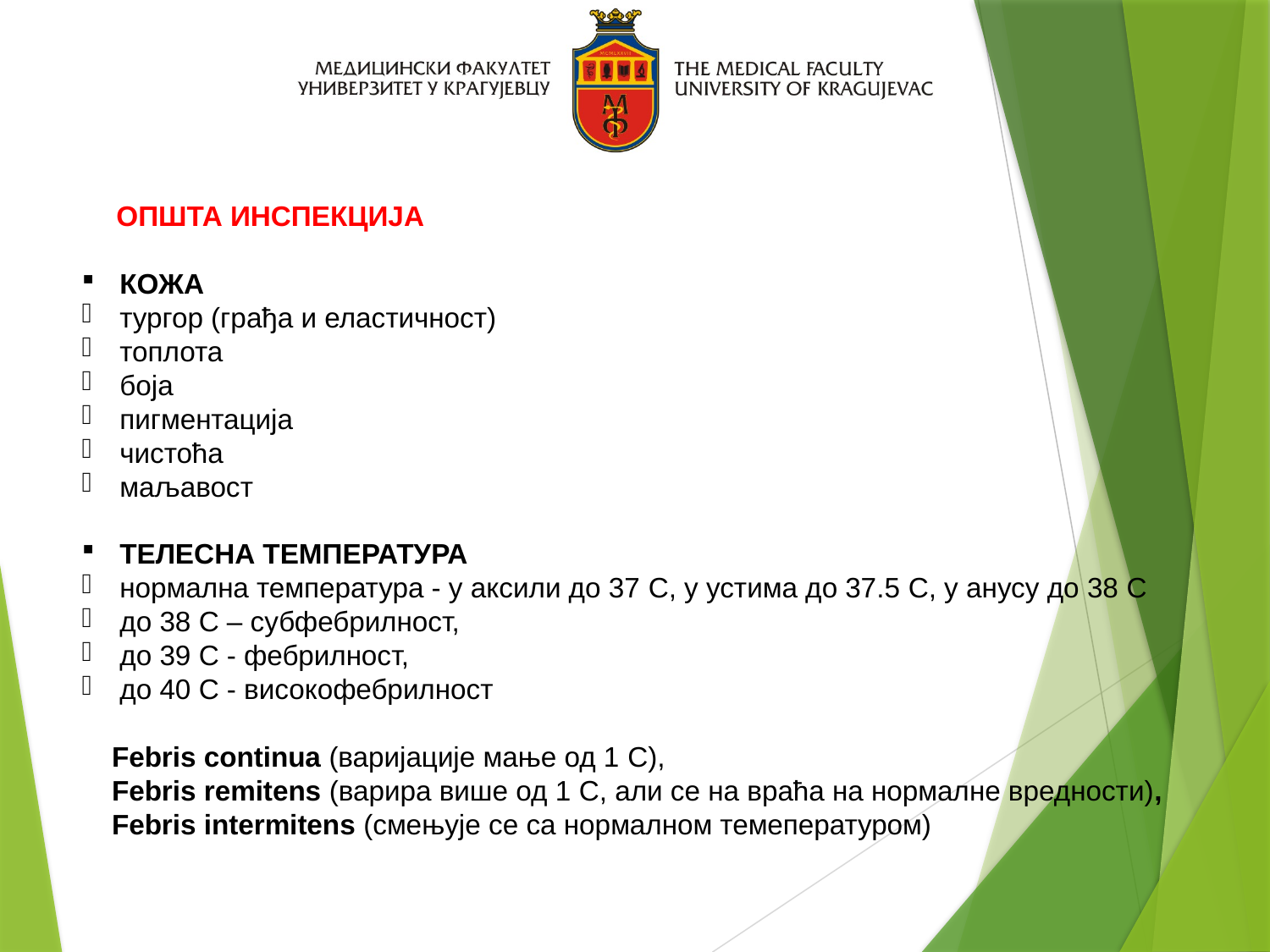

ОПШТА ИНСПЕКЦИЈА

 КОЖА
 тургор (грађа и еластичност)
 топлота
 боја
 пигментација
 чистоћа
 маљавост

 ТЕЛЕСНА ТЕМПЕРАТУРА
 нормална температура - у аксили до 37 C, у устима до 37.5 C, у анусу до 38 C
 до 38 C – субфебрилност,
 до 39 C - фебрилност,
 до 40 C - високофебрилност

Febris continua (варијације мање од 1 C),
Febris remitens (варира више од 1 C, али се на враћа на нормалне вредности),
Febris intermitens (смењује се са нормалном темепературом)